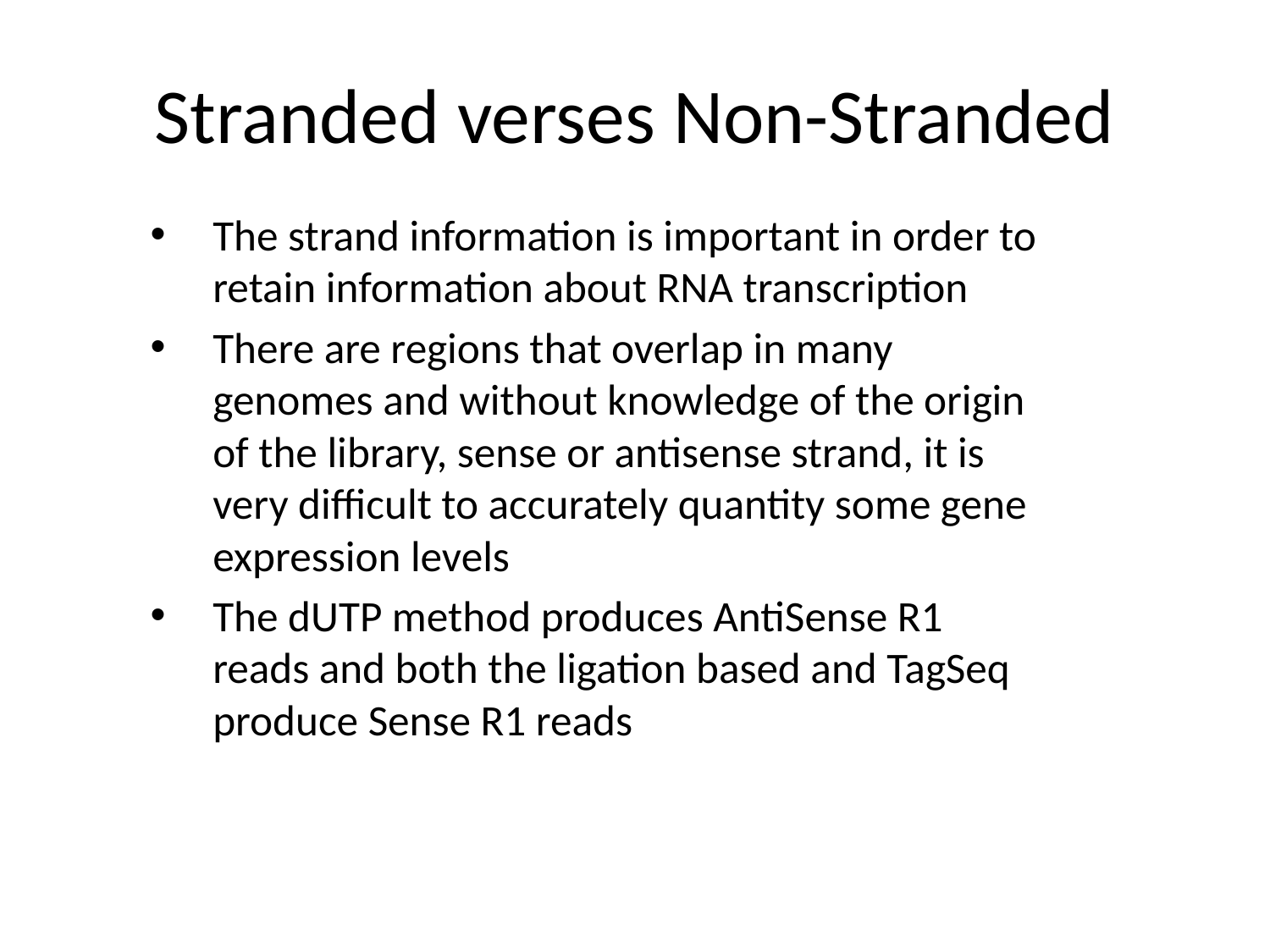

# Stranded verses Non-Stranded
The strand information is important in order to retain information about RNA transcription
There are regions that overlap in many genomes and without knowledge of the origin of the library, sense or antisense strand, it is very difficult to accurately quantity some gene expression levels
The dUTP method produces AntiSense R1 reads and both the ligation based and TagSeq produce Sense R1 reads